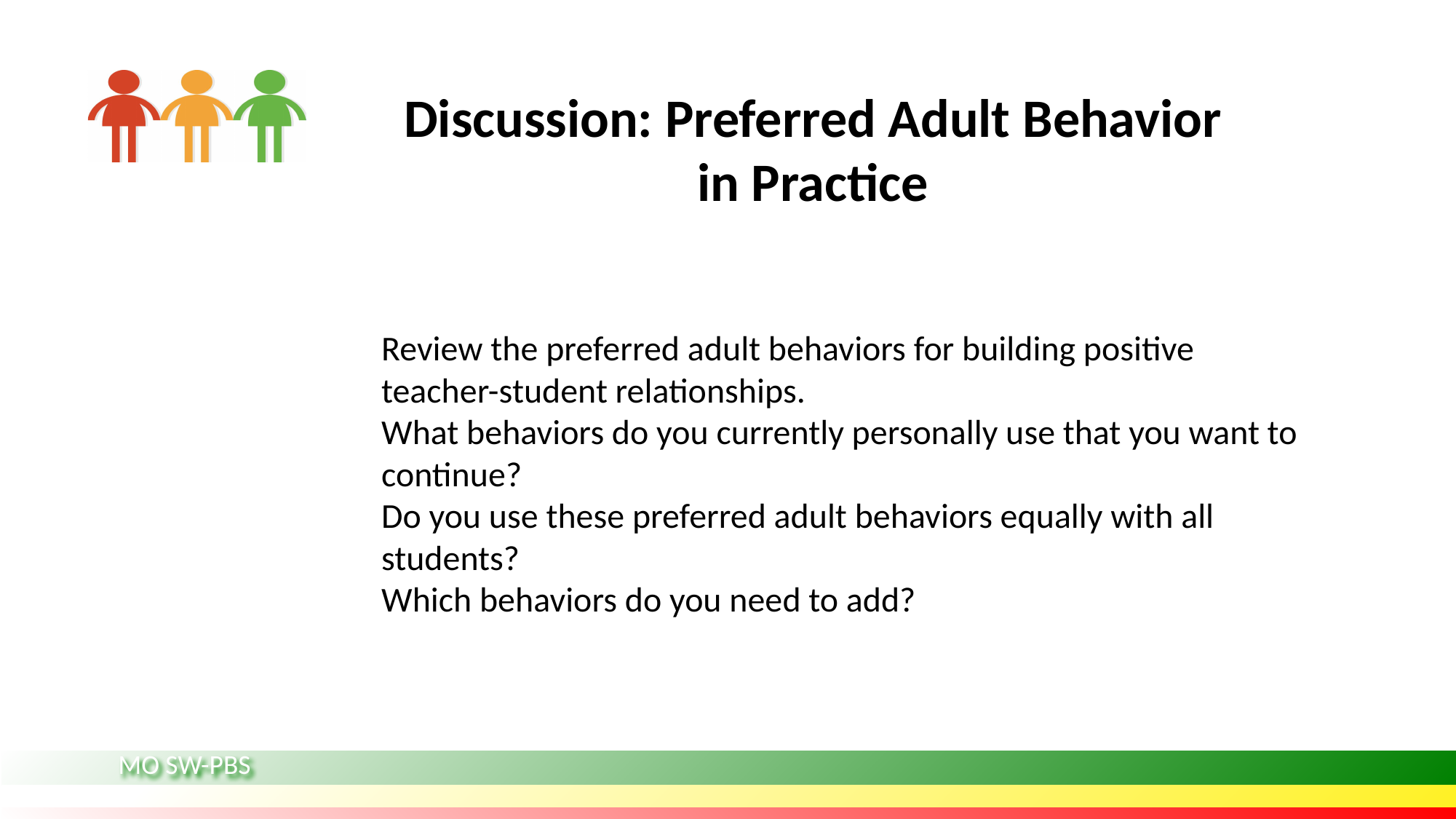

# Discussion: Preferred Adult Behavior in Practice

Review the preferred adult behaviors for building positive teacher-student relationships.
What behaviors do you currently personally use that you want to continue?
Do you use these preferred adult behaviors equally with all students?
Which behaviors do you need to add?